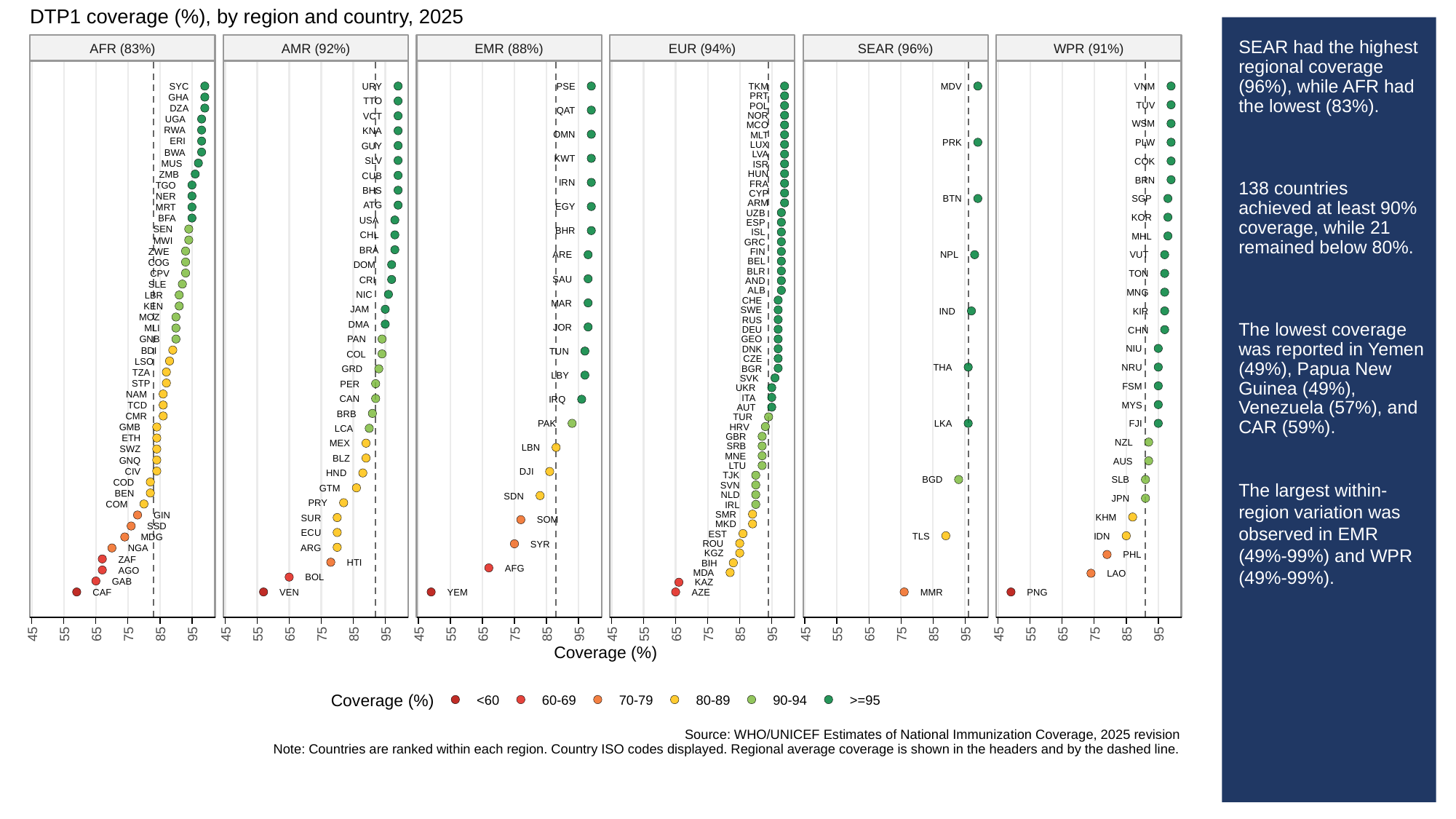

DTP1 coverage (%), by region and country, 2025

AFR (83%)
AMR (92%)
EMR (88%)
EUR (94%)
SEAR (96%)
WPR (91%)

SYC
URY
PSE
TKM
MDV
VNM

PRT

GHA

TTO

TUV
POL

DZA

QAT

NOR
VCT

UGA

WSM

MCO

RWA
KNA

OMN
MLT

ERI

PRK
PLW

LUX

GUY

BWA

LVA

KWT

SLV
COK

MUS

ISR

HUN
ZMB

CUB

BRN

IRN

FRA

TGO

BHS

CYP

NER

BTN
SGP

ARM

ATG

EGY
MRT

UZB

KOR

BFA

USA

ESP

SEN

BHR

ISL

CHL

MHL

MWI

GRC

BRA

ZWE
FIN

ARE
NPL
VUT

BEL

COG

DOM

BLR

CPV
TON

SAU
CRI

AND

SLE

ALB

MNG

NIC
LBR

CHE

MAR

KEN

JAM
SWE

IND
KIR

MOZ

RUS

DMA

JOR

MLI

DEU
CHN

GNB
PAN
GEO

NIU
DNK

BDI

TUN

COL

CZE

LSO

THA
NRU

BGR
GRD

TZA

LBY

SVK

STP
PER

FSM

UKR

NAM

ITA

CAN
IRQ

MYS
TCD

AUT

BRB

CMR

TUR

PAK
LKA
FJI

HRV
GMB

LCA

GBR

ETH

NZL

MEX

SRB

LBN

SWZ

MNE

BLZ

GNQ

AUS

LTU

CIV
DJI

HND

TJK

BGD
SLB

COD

SVN

GTM

BEN

NLD

SDN

JPN

PRY

COM
IRL

SMR

GIN

KHM
SUR

SOM

MKD

SSD

ECU

EST

TLS
IDN

MDG

ROU
SYR

ARG
NGA

KGZ

PHL

ZAF

HTI
BIH

AFG

AGO

MDA
LAO

BOL

GAB

KAZ

CAF
VEN
YEM
AZE
MMR
PNG

45
55
65
75
85
95
45
55
65
75
85
95
45
55
65
75
85
95
45
55
65
75
85
95
45
55
65
75
85
95
45
55
65
75
85
95
Coverage (%)
Coverage (%)
<60
60-69
70-79
80-89
90-94
>=95

Source: WHO/UNICEF Estimates of National Immunization Coverage, 2025 revision
Note: Countries are ranked within each region. Country ISO codes displayed. Regional average coverage is shown in the headers and by the dashed line.
# SEAR had the highest regional coverage (96%), while AFR had the lowest (83%).

138 countries achieved at least 90% coverage, while 21 remained below 80%.

The lowest coverage was reported in Yemen (49%), Papua New Guinea (49%), Venezuela (57%), and CAR (59%).

The largest within-region variation was observed in EMR (49%-99%) and WPR (49%-99%).